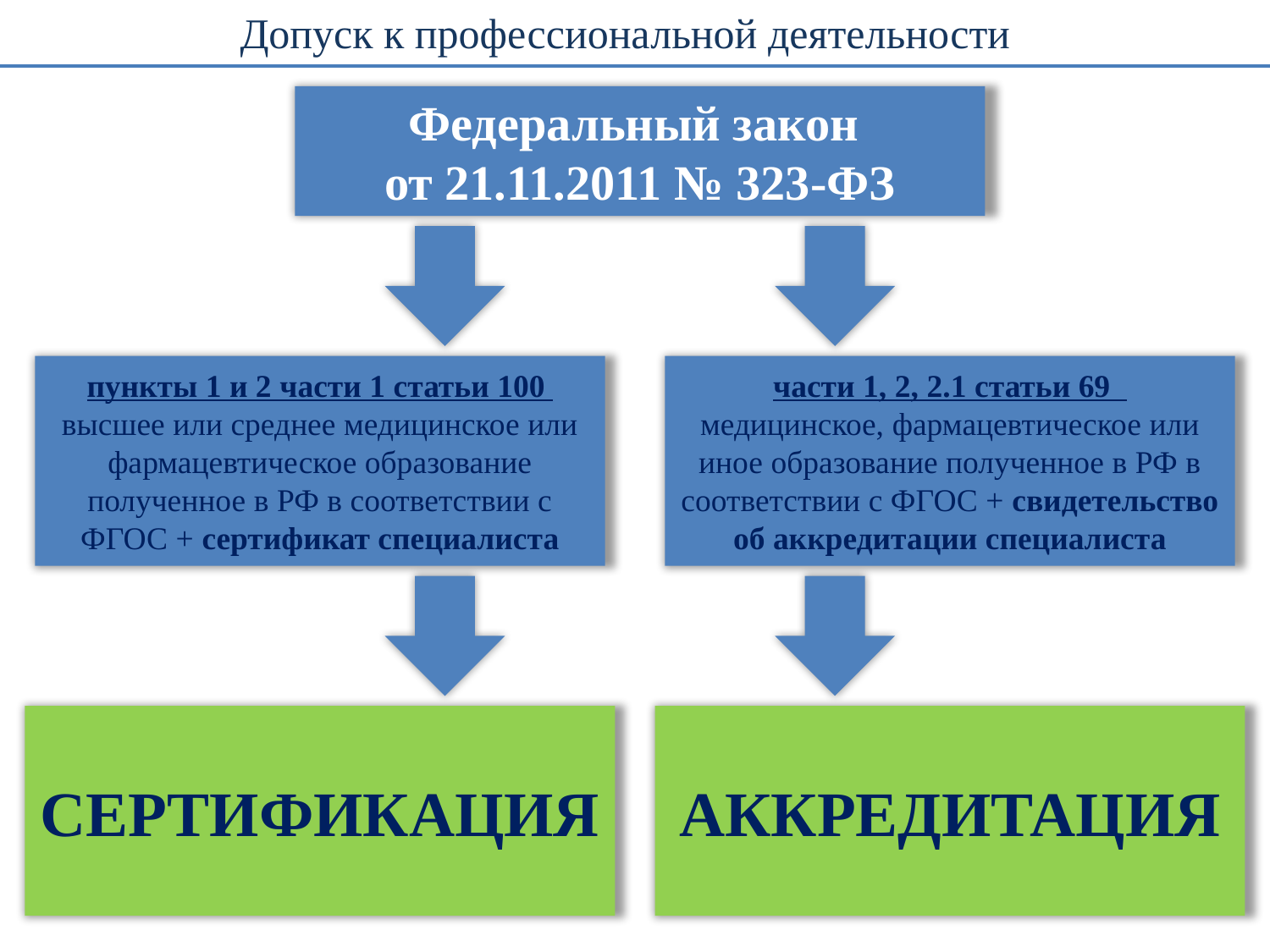

Допуск к профессиональной деятельности
Федеральный закон
от 21.11.2011 № 323-ФЗ

пункты 1 и 2 части 1 статьи 100
высшее или среднее медицинское или фармацевтическое образование полученное в РФ в соответствии с ФГОС + сертификат специалиста
части 1, 2, 2.1 статьи 69
медицинское, фармацевтическое или иное образование полученное в РФ в соответствии с ФГОС + свидетельство об аккредитации специалиста

СЕРТИФИКАЦИЯ
АККРЕДИТАЦИЯ